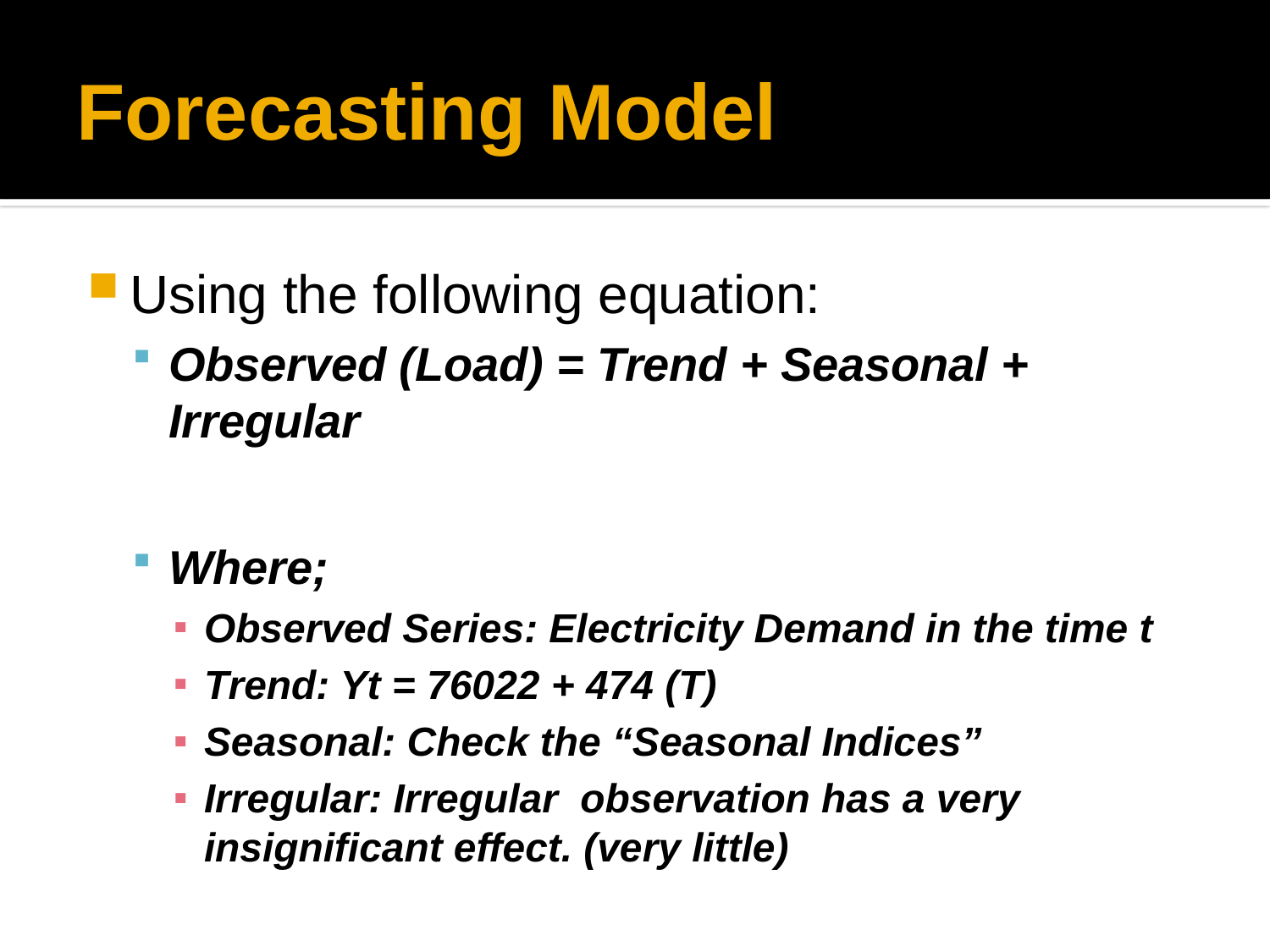

# Forecasting Model
Using the following equation:
Observed (Load) = Trend + Seasonal + Irregular

Where;
Observed Series: Electricity Demand in the time t
Trend: Yt = 76022 + 474 (T)
Seasonal: Check the “Seasonal Indices”
Irregular: Irregular  observation has a very insignificant effect. (very little)